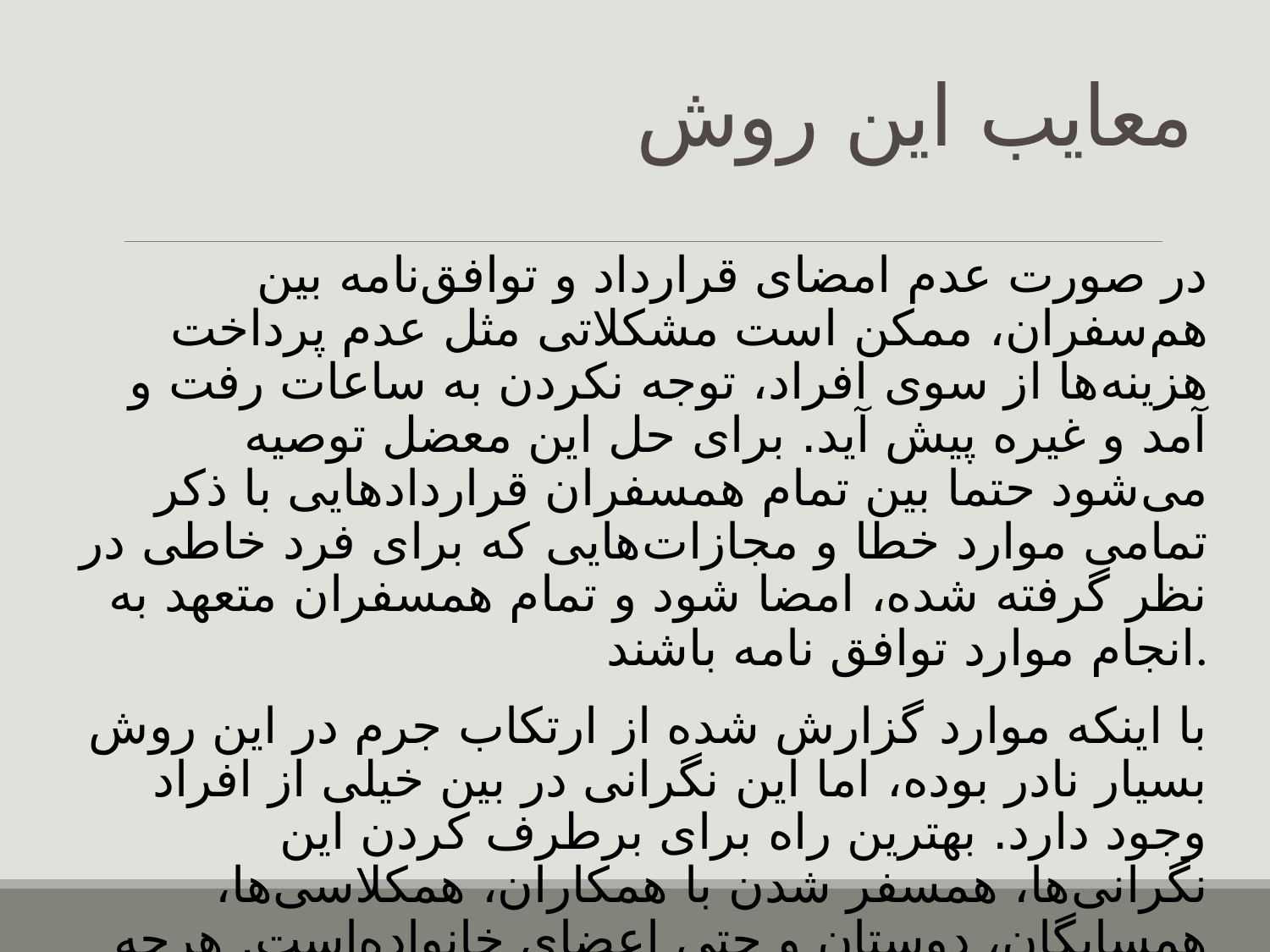

# معایب این روش
در صورت عدم امضای قرارداد و توافق‌نامه بین هم‌سفران، ممکن است مشکلاتی مثل عدم پرداخت هزینه‌ها از سوی افراد، توجه نکردن به ساعات رفت و آمد و غیره پیش آید. برای حل این معضل توصیه می‌شود حتما بین تمام همسفران قراردادهایی با ذکر تمامی موارد خطا و مجازات‌هایی که برای فرد خاطی در نظر گرفته شده، امضا شود و تمام همسفران متعهد به انجام موارد توافق نامه باشند.
با اینکه موارد گزارش شده از ارتکاب جرم در این روش بسیار نادر بوده، اما این نگرانی در بین خیلی از افراد وجود دارد. بهترین راه برای برطرف کردن این نگرانی‌ها، همسفر شدن با همکاران، همکلاسی‌ها، همسایگان، دوستان و حتی اعضای خانواده‌است. هرچه شناخت از افرادی که باهم همسفر می‌شوند بیشتر باشد، احتمال بروز این مشکلات نیز کمتر است.